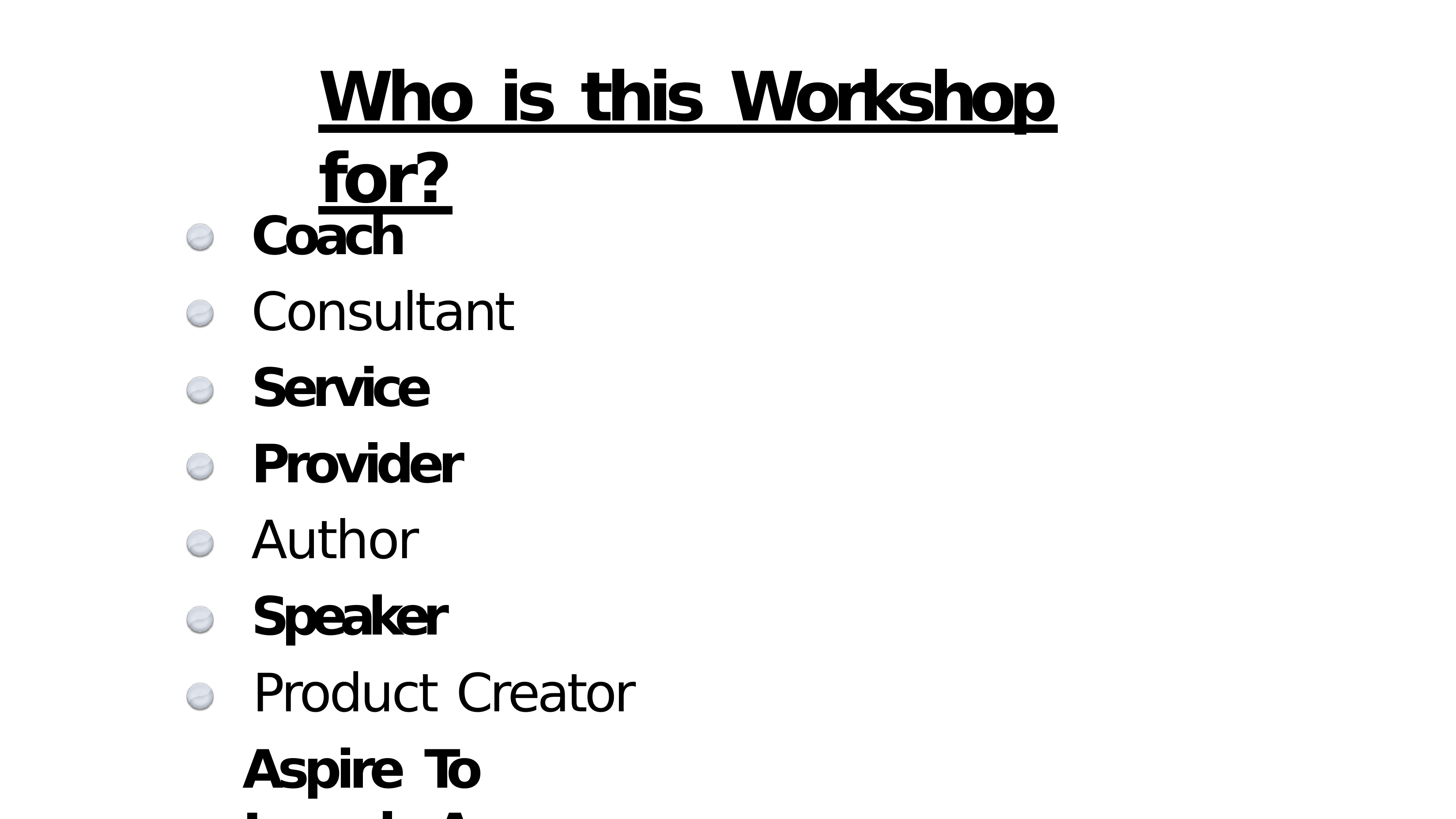

# Who is this Workshop for?
Coach  Consultant  Service Provider  Author
Speaker
Product Creator
Aspire To Launch A Knowledge Business!